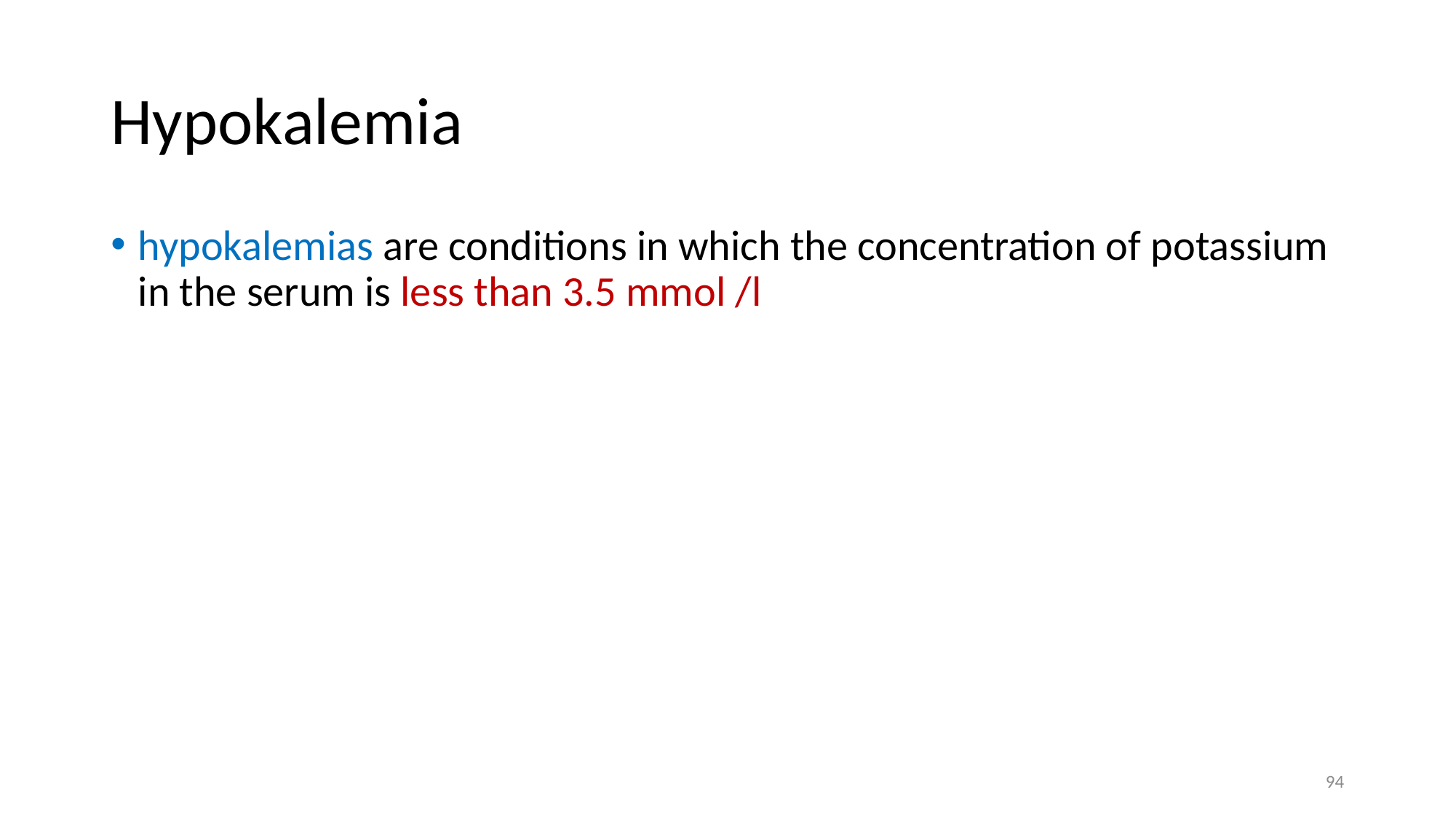

# Hypokalemia
hypokalemias are conditions in which the concentration of potassium in the serum is less than 3.5 mmol /l
94